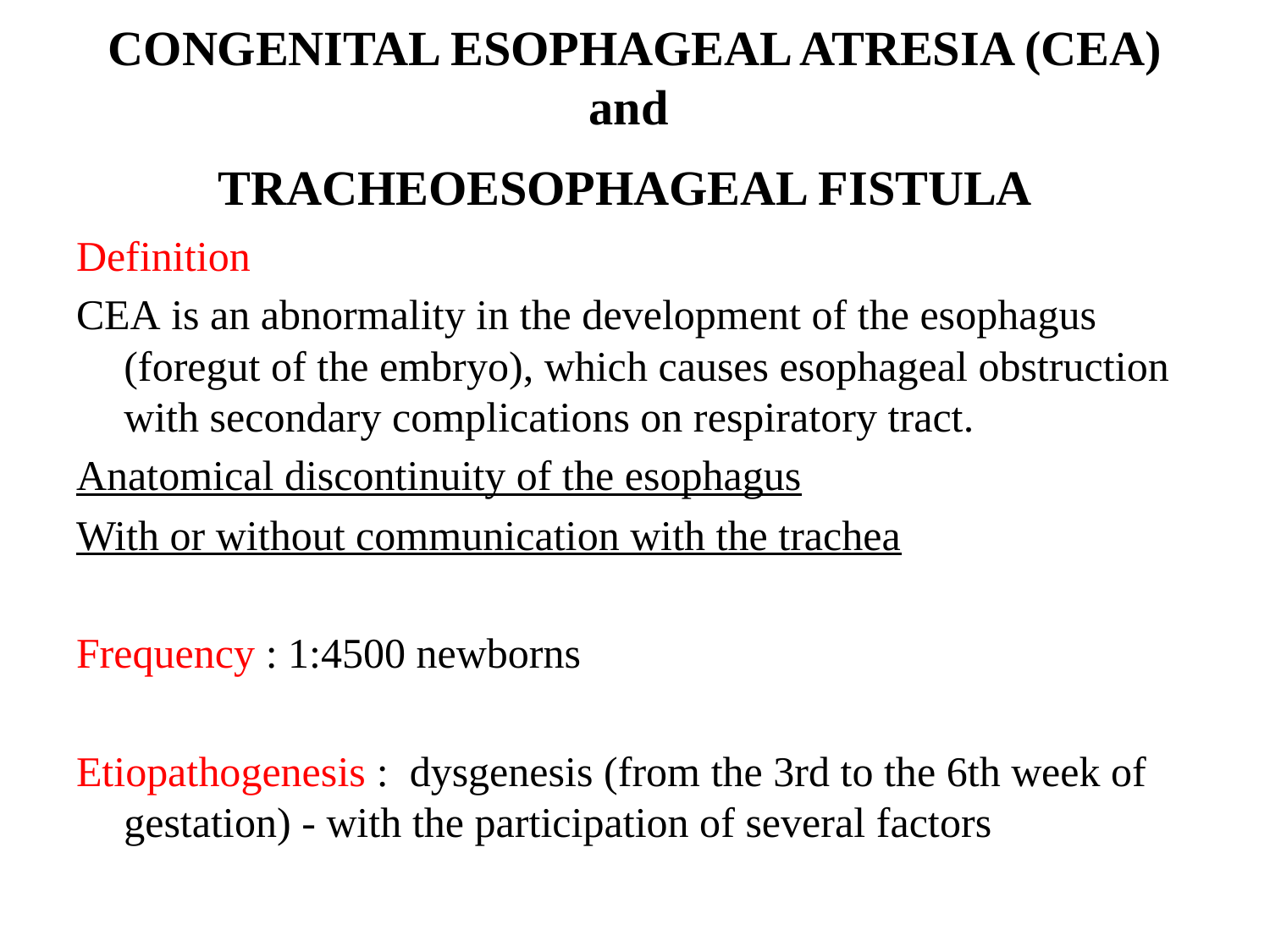

# CONGENITAL ESOPHAGEAL ATRESIA (CEA) and TRACHEOESOPHAGEAL FISTULA
Definition
CEA is an abnormality in the development of the esophagus (foregut of the embryo), which causes esophageal obstruction with secondary complications on respiratory tract.
Anatomical discontinuity of the esophagus
With or without communication with the trachea

Frequency : 1:4500 newborns

Etiopathogenesis :  dysgenesis (from the 3rd to the 6th week of gestation) - with the participation of several factors